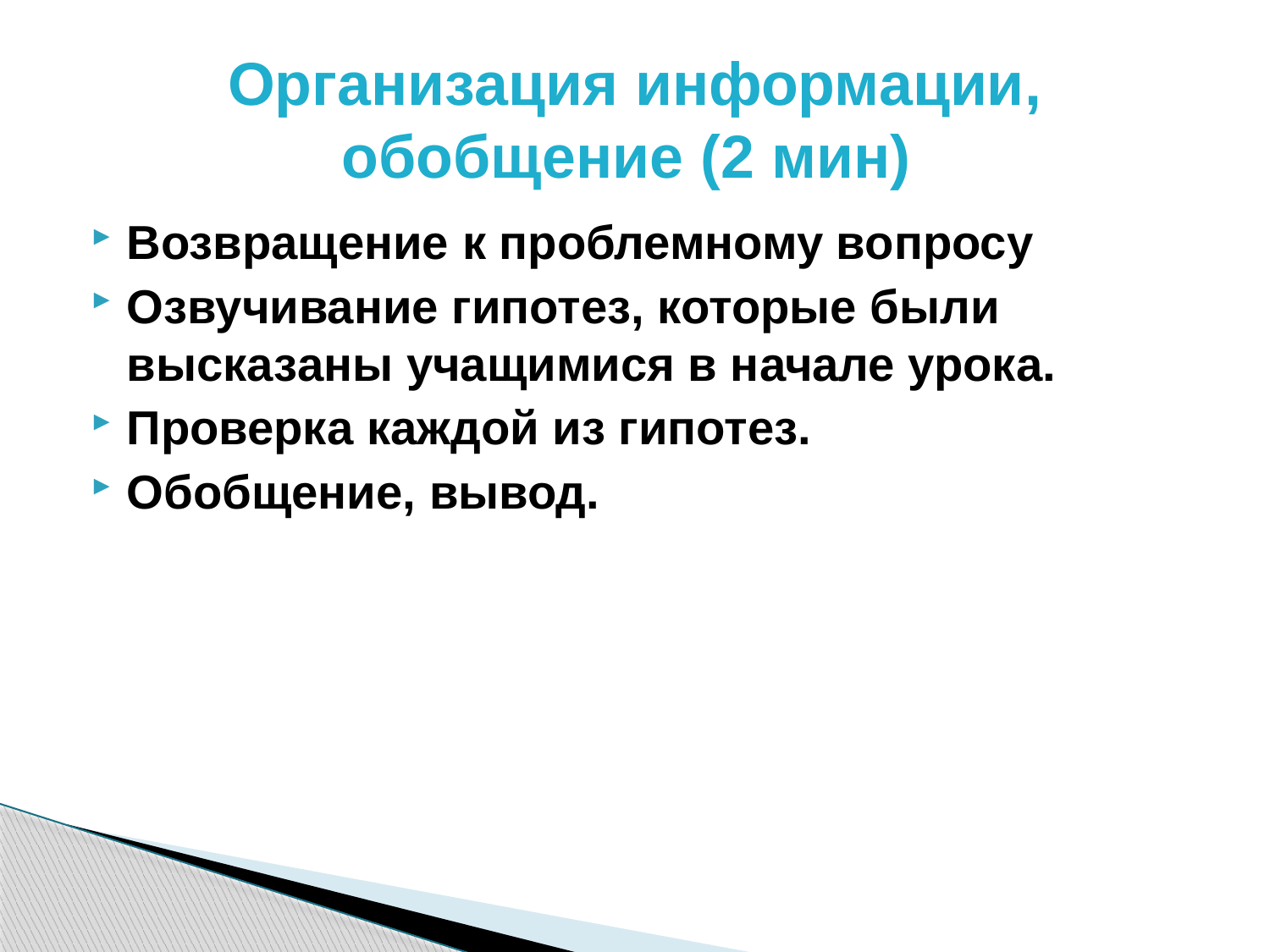

# Организация информации, обобщение (2 мин)
Возвращение к проблемному вопросу
Озвучивание гипотез, которые были высказаны учащимися в начале урока.
Проверка каждой из гипотез.
Обобщение, вывод.